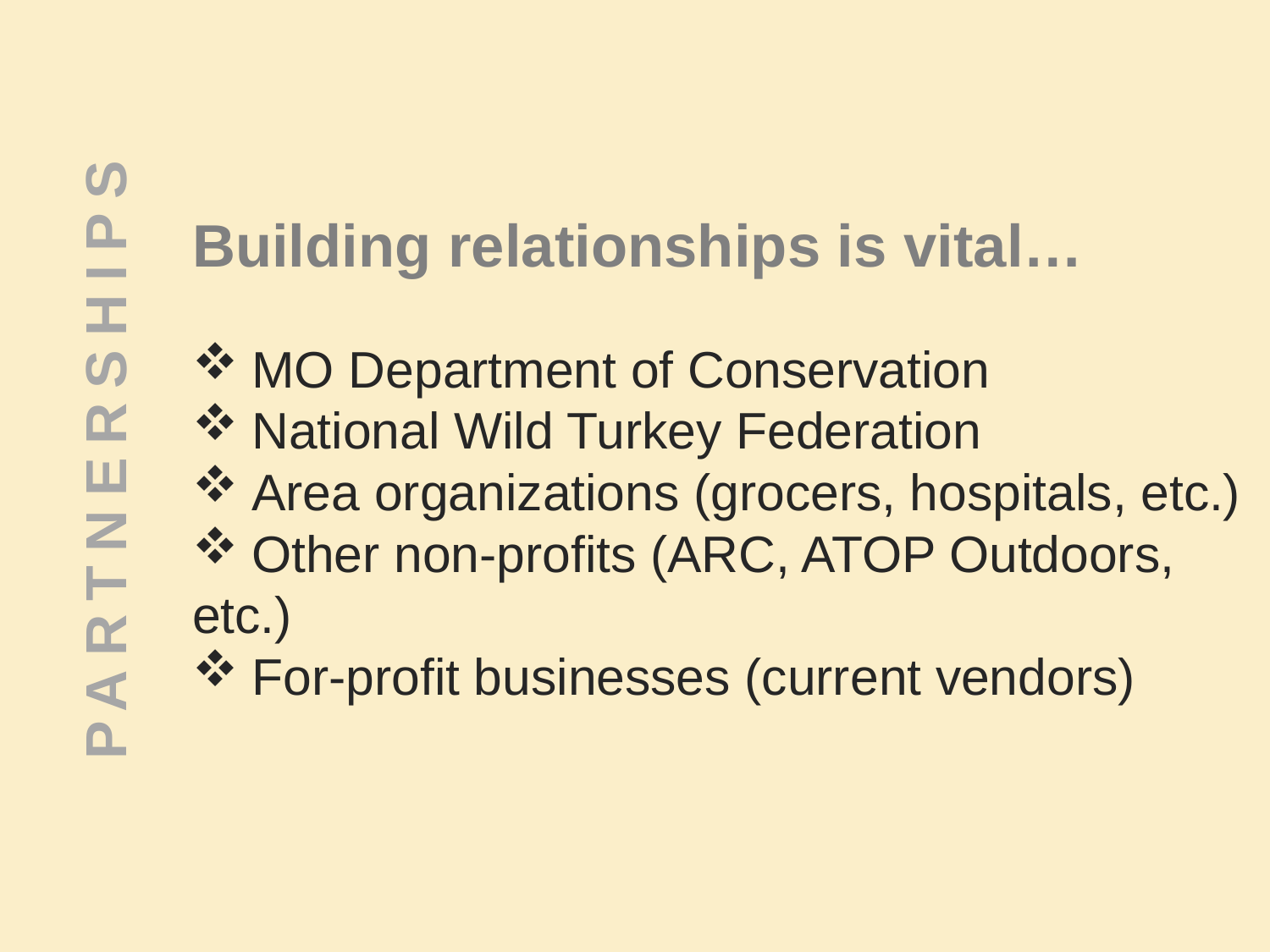

Building relationships is vital…

 MO Department of Conservation
 National Wild Turkey Federation
 Area organizations (grocers, hospitals, etc.)
 Other non-profits (ARC, ATOP Outdoors, etc.)
 For-profit businesses (current vendors)

PARTNERSHIPS